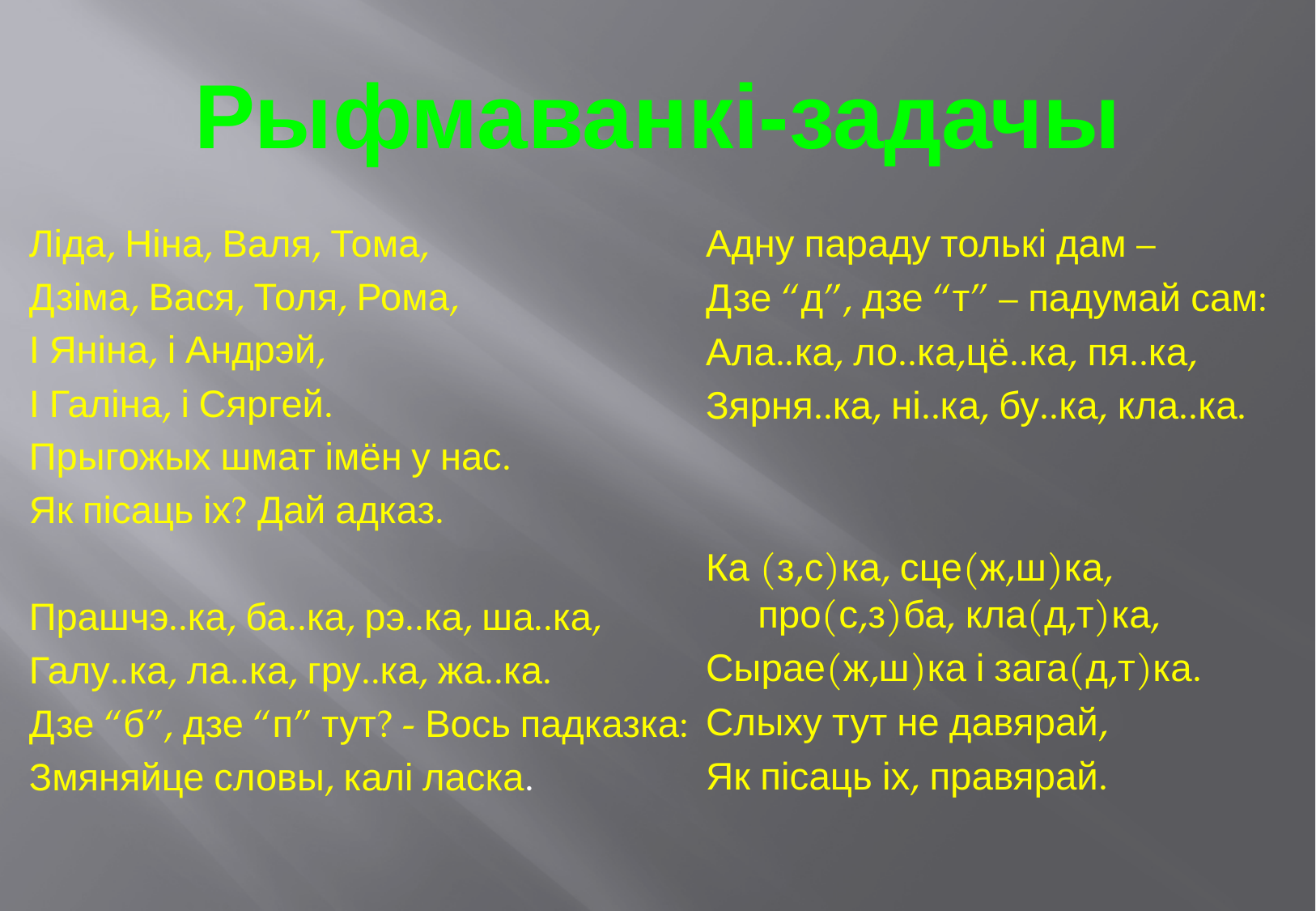

# Рыфмаванкі-задачы
Ліда, Ніна, Валя, Тома,
Дзіма, Вася, Толя, Рома,
І Яніна, і Андрэй,
І Галіна, і Сяргей.
Прыгожых шмат імён у нас.
Як пісаць іх? Дай адказ.

Прашчэ..ка, ба..ка, рэ..ка, ша..ка,
Галу..ка, ла..ка, гру..ка, жа..ка.
Дзе “б”, дзе “п” тут? - Вось падказка:
Змяняйце словы, калі ласка.

Адну параду толькі дам –
Дзе “д”, дзе “т” – падумай сам:
Ала..ка, ло..ка,цё..ка, пя..ка,
Зярня..ка, ні..ка, бу..ка, кла..ка.

Ка (з,с)ка, сце(ж,ш)ка, про(с,з)ба, кла(д,т)ка,
Сырае(ж,ш)ка і зага(д,т)ка.
Слыху тут не давярай,
Як пісаць іх, правярай.